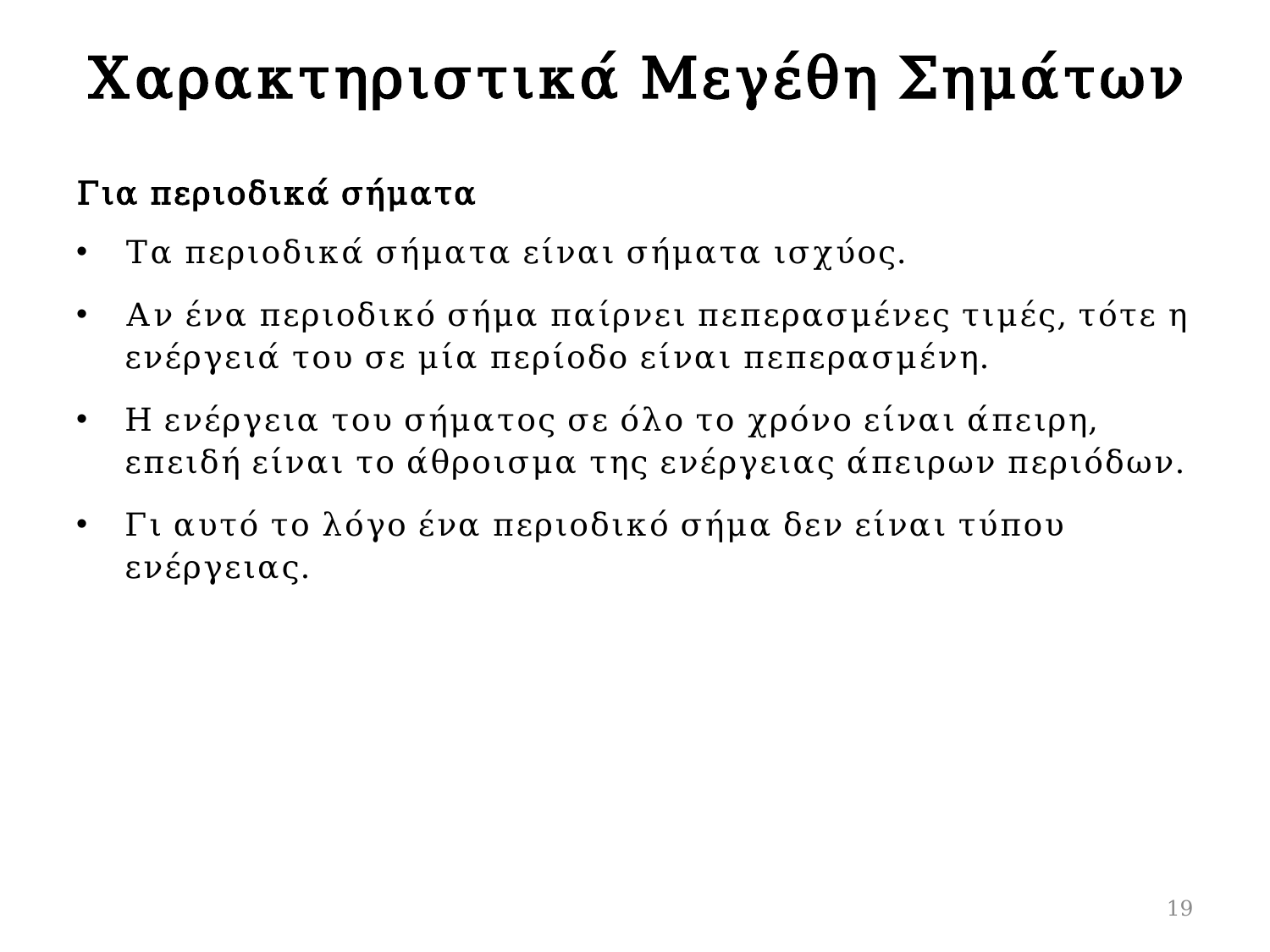

# Χαρακτηριστικά Μεγέθη Σημάτων
Για περιοδικά σήματα
Τα περιοδικά σήματα είναι σήματα ισχύος.
Αν ένα περιοδικό σήμα παίρνει πεπερασμένες τιμές, τότε η ενέργειά του σε μία περίοδο είναι πεπερασμένη.
Η ενέργεια του σήματος σε όλο το χρόνο είναι άπειρη, επειδή είναι το άθροισμα της ενέργειας άπειρων περιόδων.
Γι αυτό το λόγο ένα περιοδικό σήμα δεν είναι τύπου ενέργειας.

19